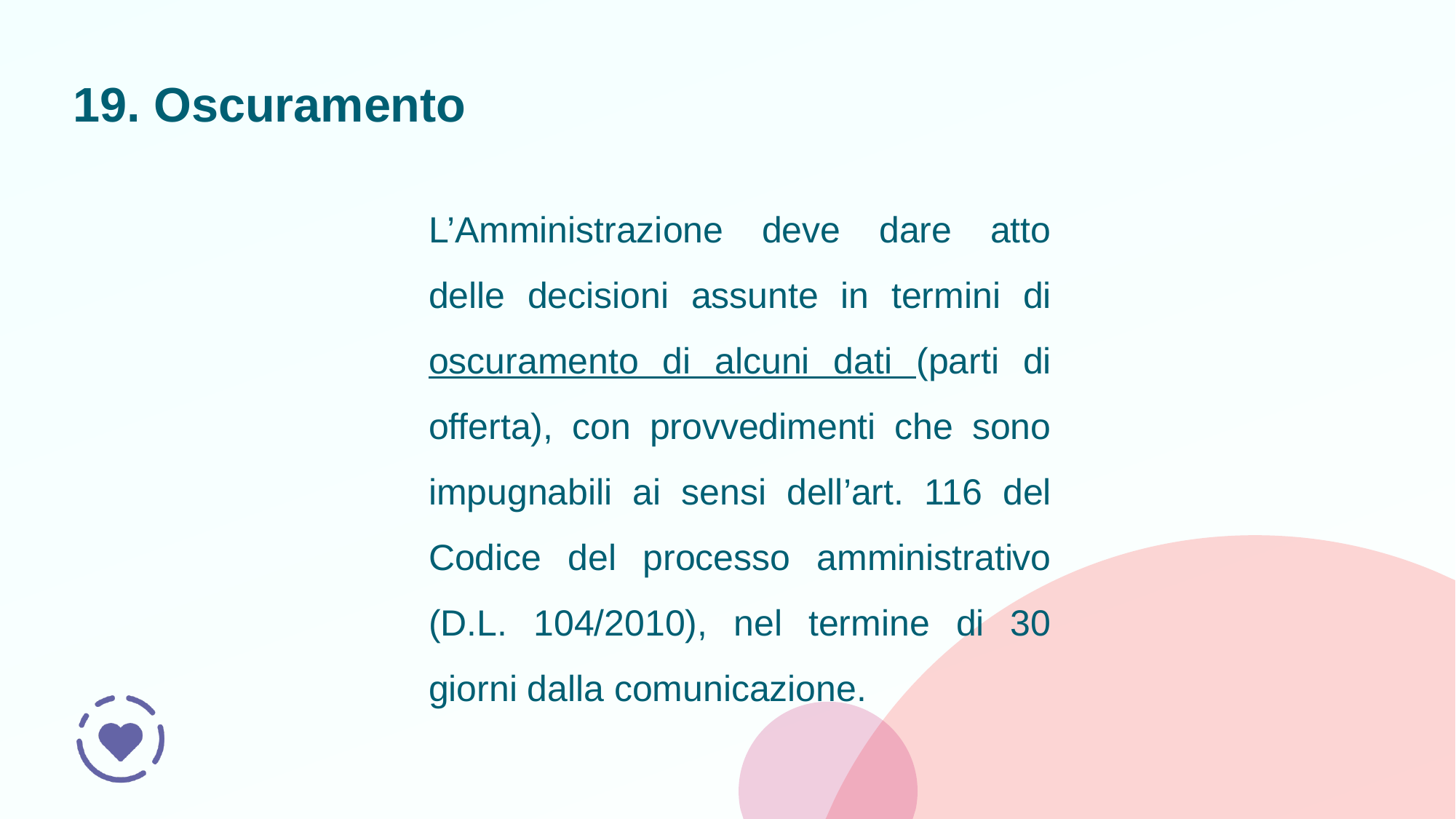

# 19. Oscuramento
L’Amministrazione deve dare atto delle decisioni assunte in termini di oscuramento di alcuni dati (parti di offerta), con provvedimenti che sono impugnabili ai sensi dell’art. 116 del Codice del processo amministrativo (D.L. 104/2010), nel termine di 30 giorni dalla comunicazione.